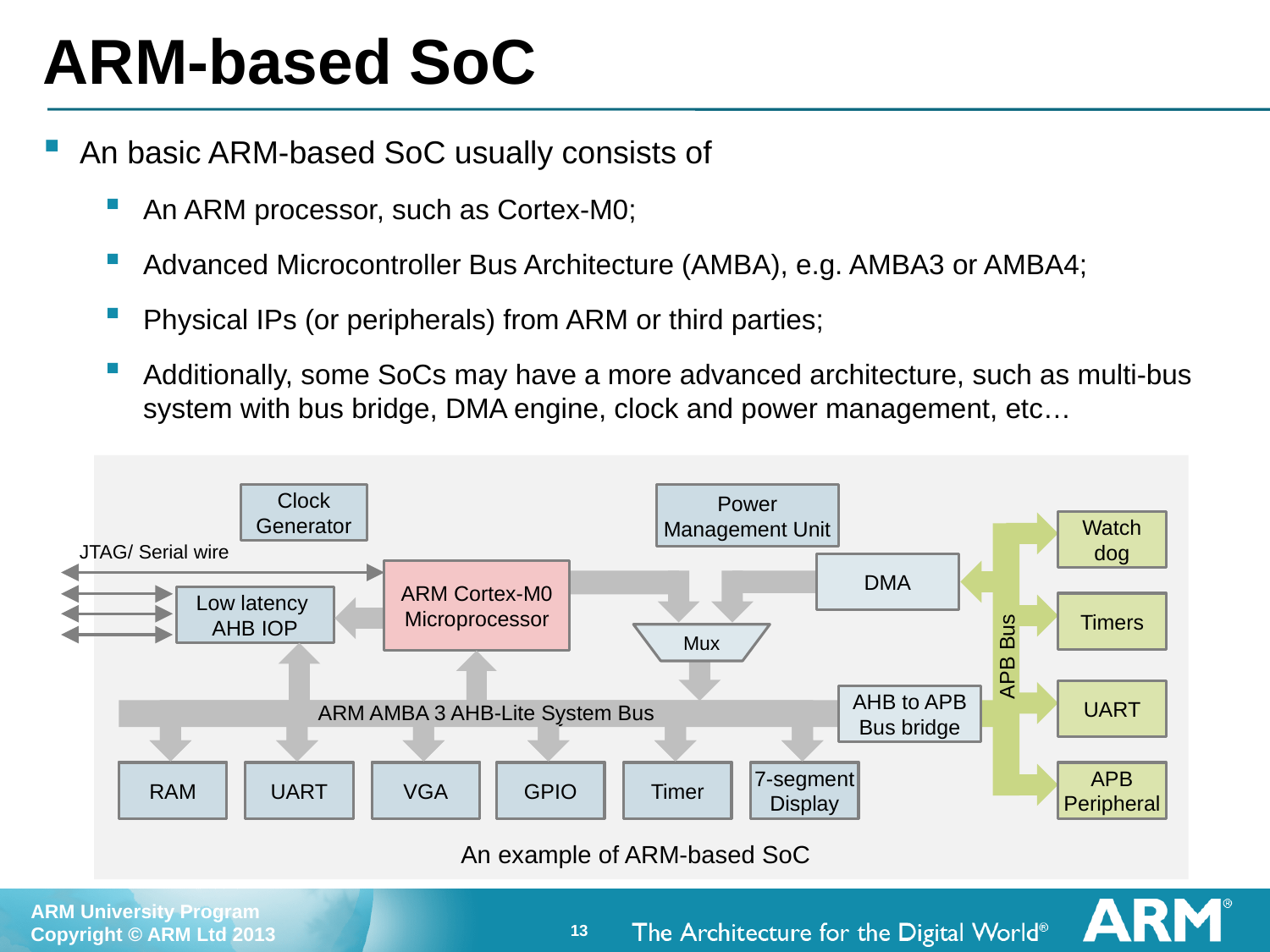

# ARM-based SoC
An basic ARM-based SoC usually consists of
An ARM processor, such as Cortex-M0;
Advanced Microcontroller Bus Architecture (AMBA), e.g. AMBA3 or AMBA4;
Physical IPs (or peripherals) from ARM or third parties;
Additionally, some SoCs may have a more advanced architecture, such as multi-bus system with bus bridge, DMA engine, clock and power management, etc…

Clock
Generator
Power
Management Unit

Watch
dog
JTAG/ Serial wire
DMA

ARM Cortex-M0
Microprocessor

Low latency
AHB IOP

Timers
Mux

 APB Bus

UART
AHB to APB
Bus bridge
ARM AMBA 3 AHB-Lite System Bus
ARM AMBA 3 AHB-Lite System Bus

RAM
System
Control
UART
ROM
VGA
Boot
ROM
RAM
GPIO
ROM
Table
Timer
AHB
Peripheral
7-segment
Display
APB
Peripheral
An example of ARM-based SoC